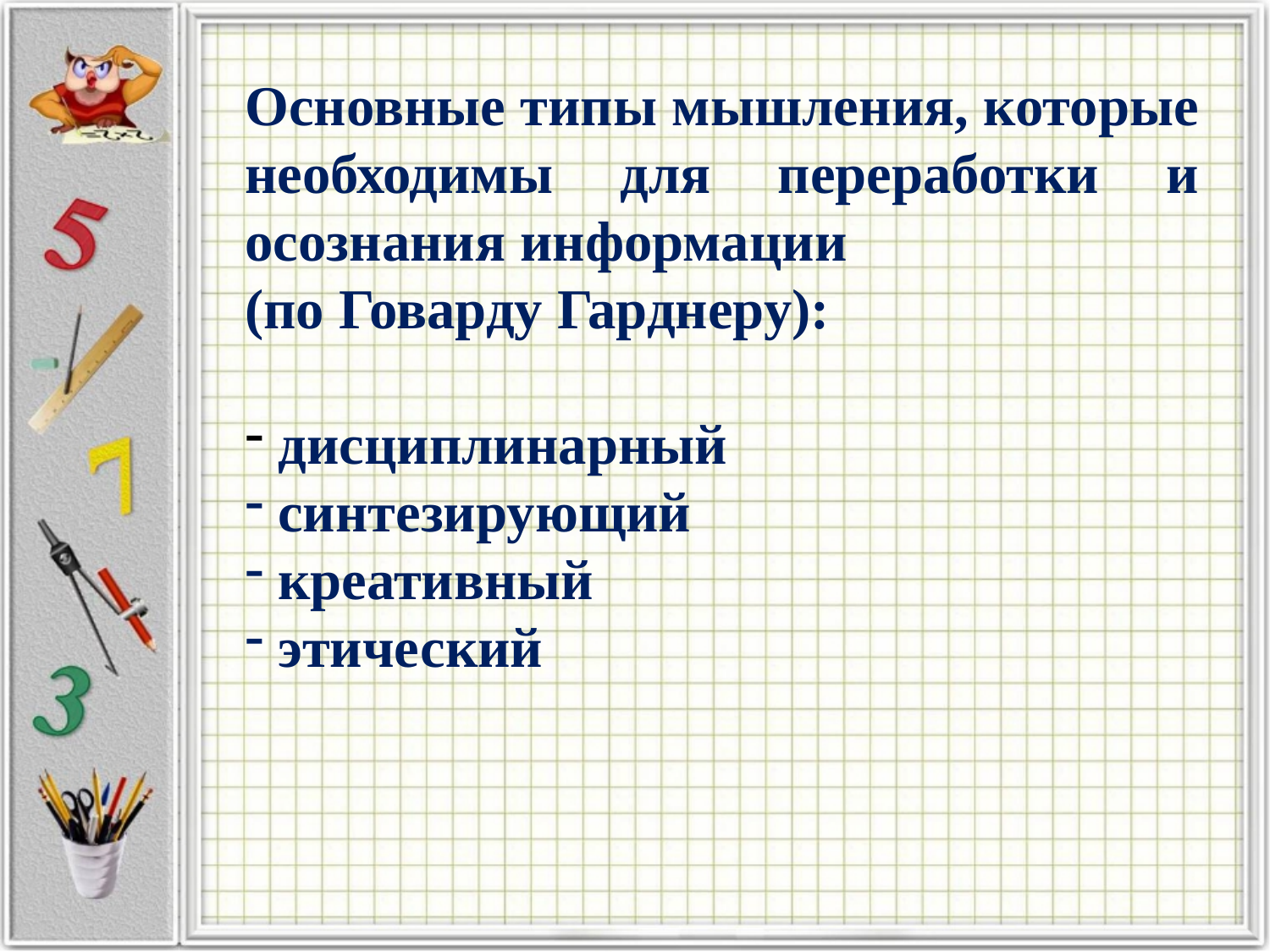

Основные типы мышления, которые необходимы для переработки и осознания информации
(по Говарду Гарднеру):

 дисциплинарный
 синтезирующий
 креативный
 этический